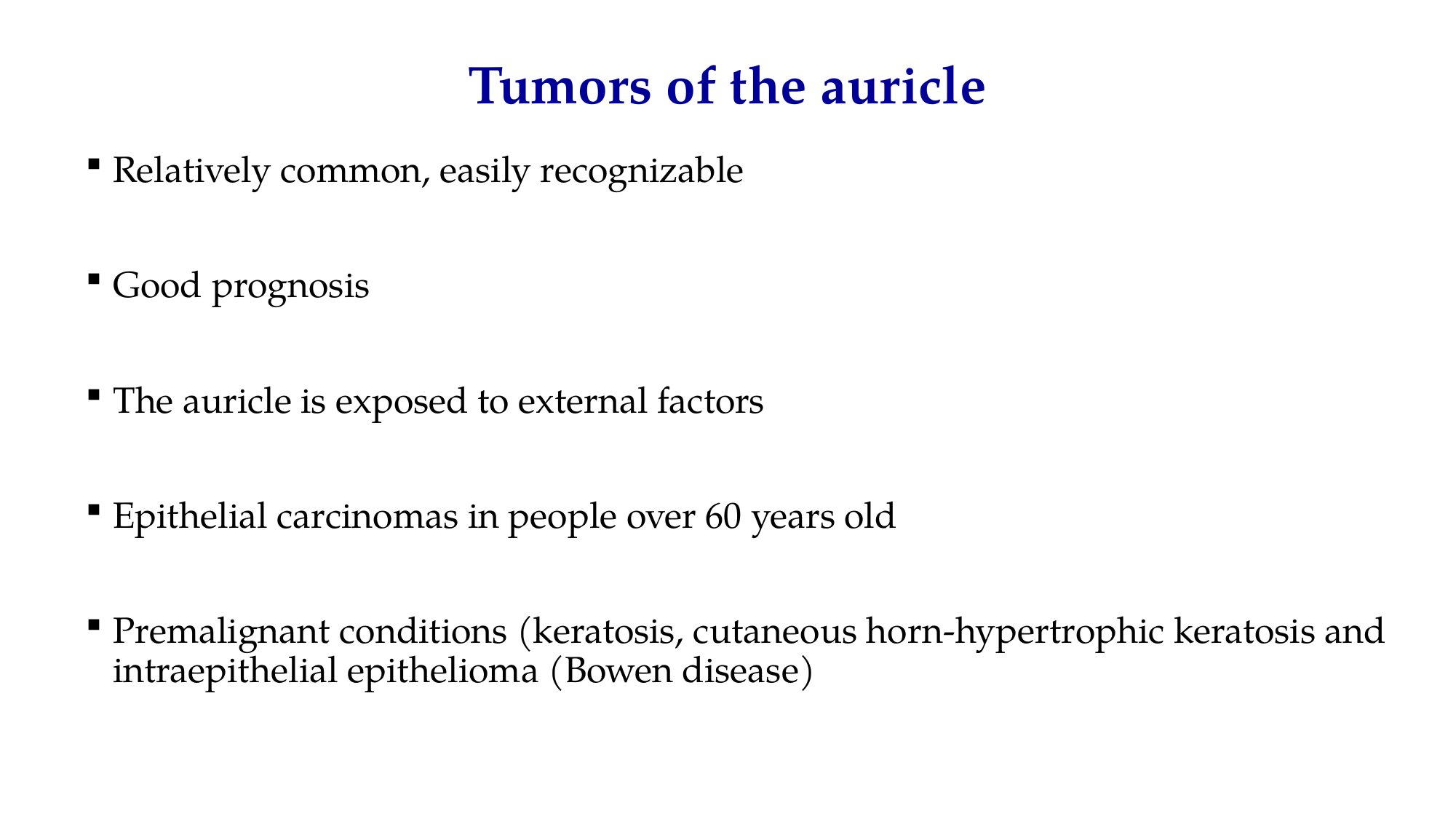

Tumors of the auricle
Relatively common, easily recognizable

Good prognosis

The auricle is exposed to external factors

Epithelial carcinomas in people over 60 years old

Premalignant conditions (keratosis, cutaneous horn-hypertrophic keratosis and intraepithelial epithelioma (Bowen disease)